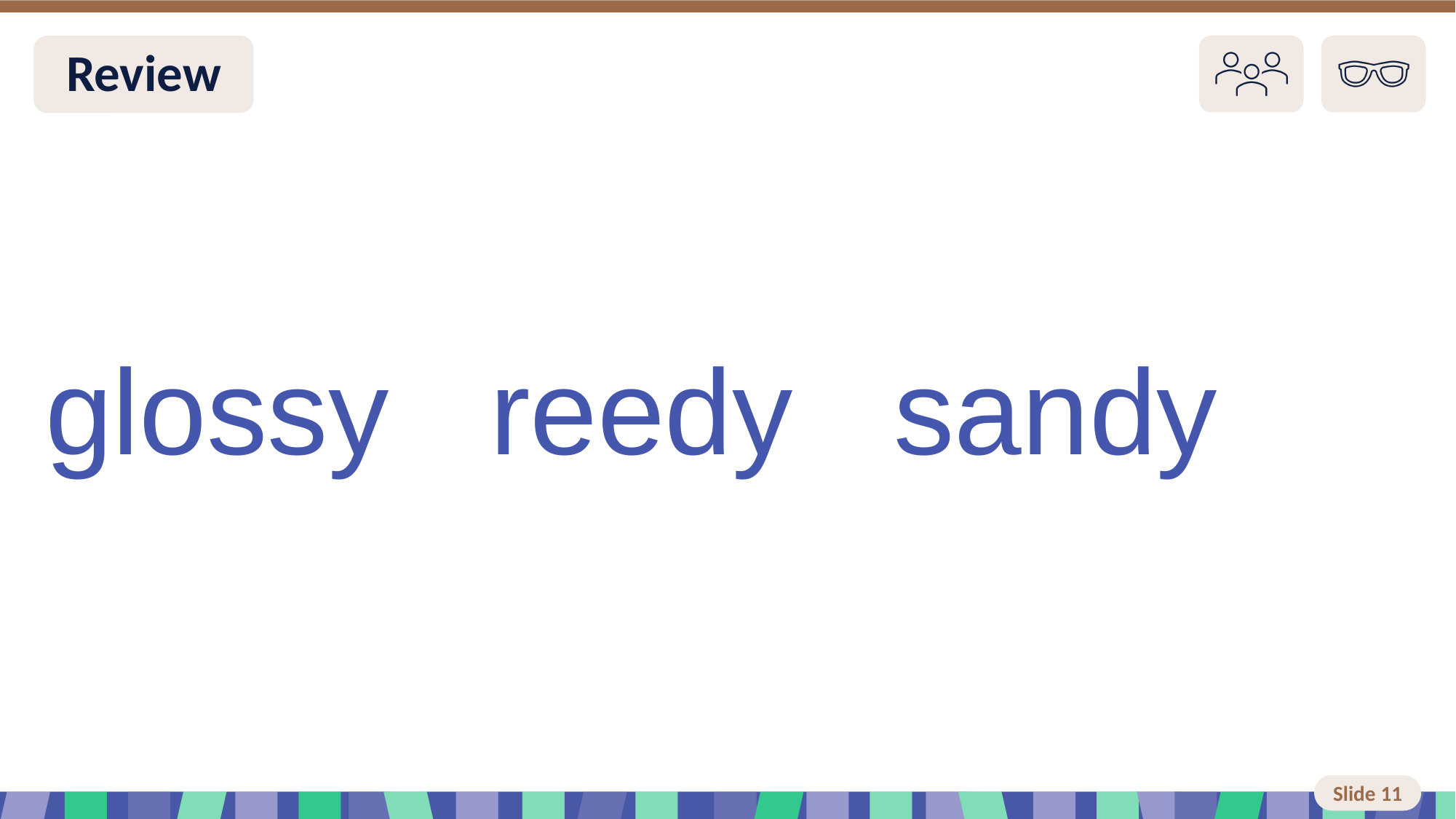

# Slide 11 Review You do
glossy   reedy   sandy